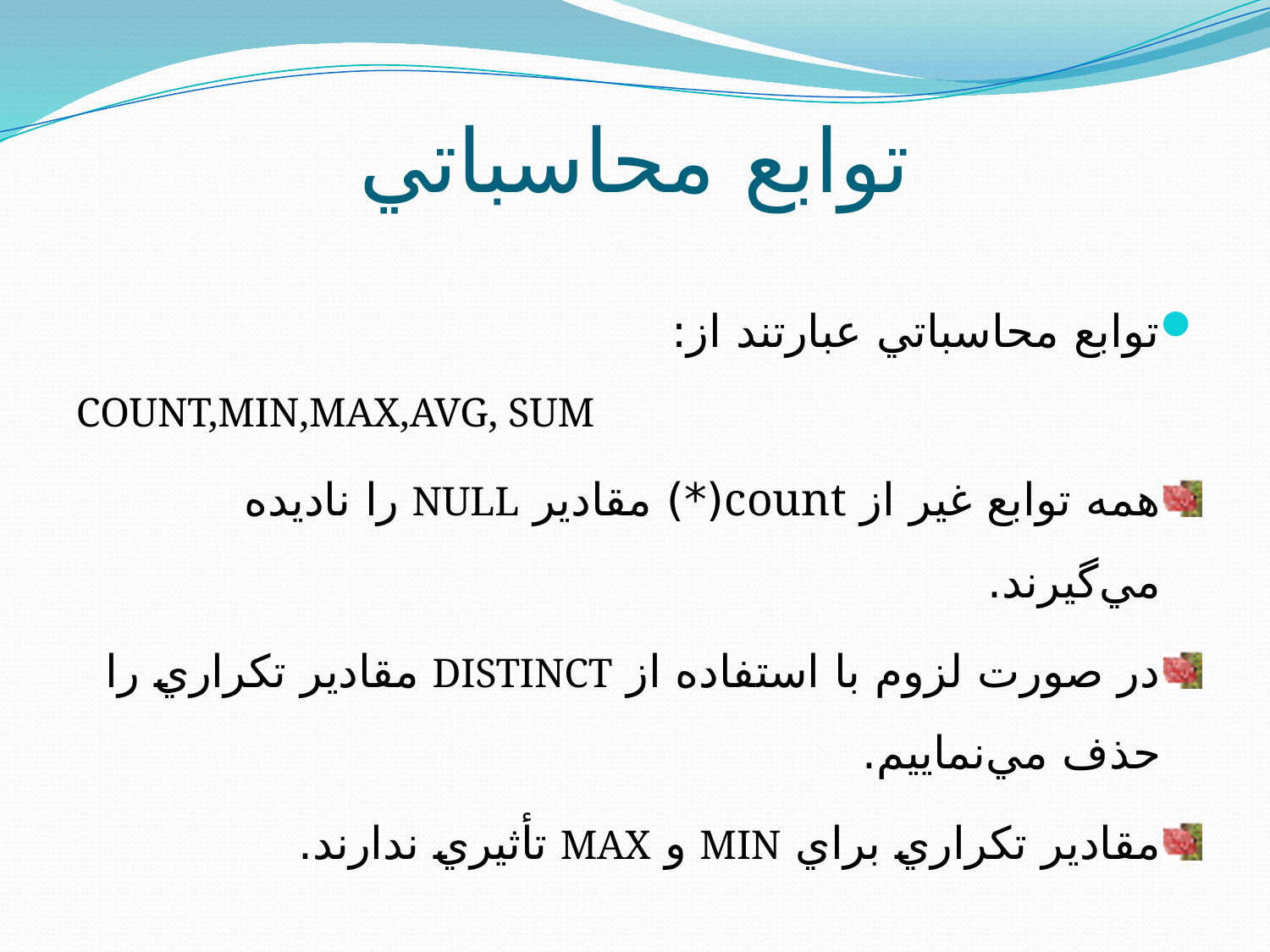

# توابع محاسباتي
توابع محاسباتي عبارتند از:
COUNT,MIN,MAX,AVG, SUM
همه توابع غير از count(*) مقادير NULL را ناديده مي‌گيرند.
در صورت لزوم با استفاده از DISTINCT مقادير تکراري را حذف مي‌نماييم.
مقادير تکراري براي MIN و MAX تأثيري ندارند.